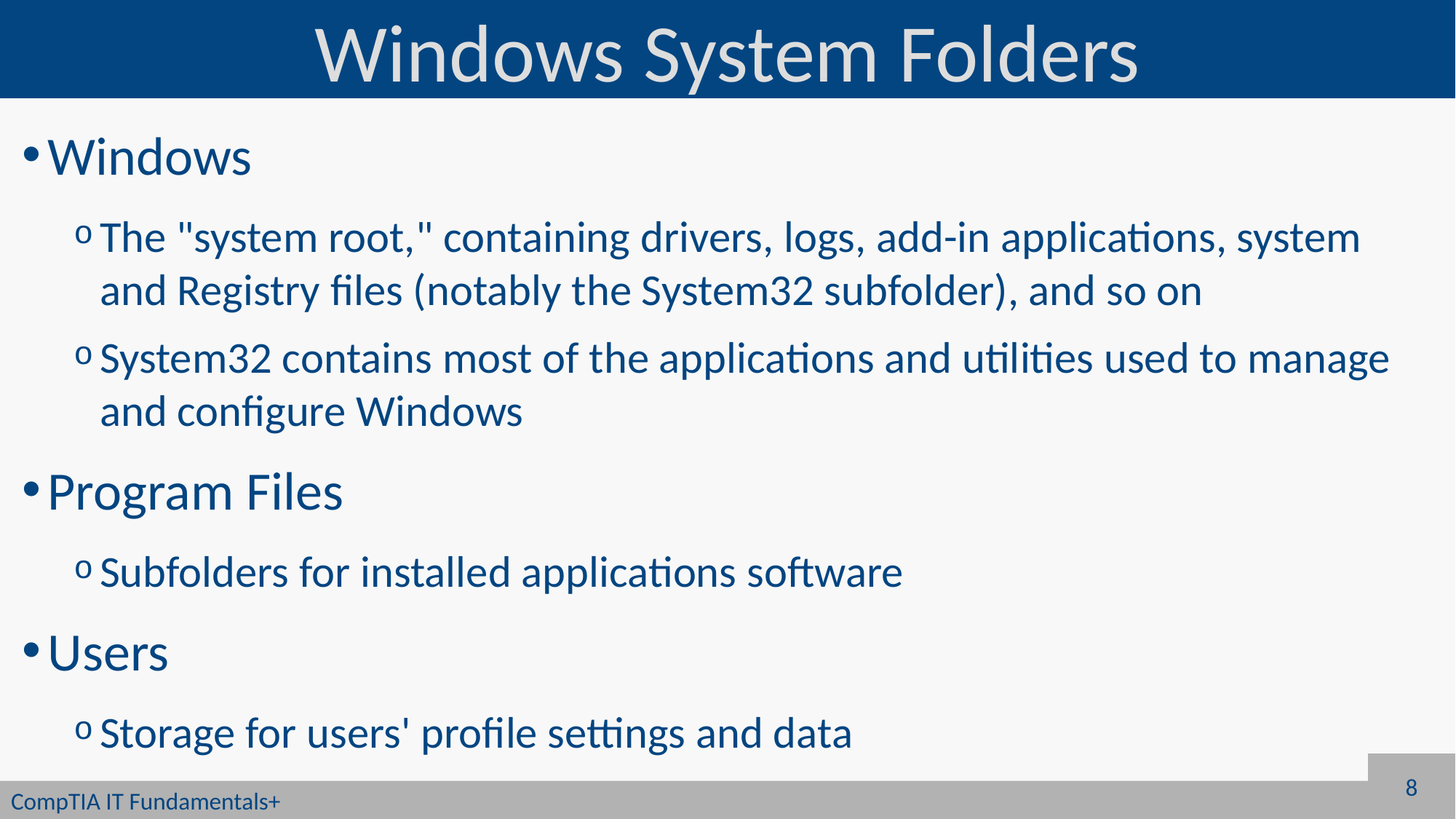

# Windows System Folders
Windows
The "system root," containing drivers, logs, add-in applications, system and Registry files (notably the System32 subfolder), and so on
System32 contains most of the applications and utilities used to manage and configure Windows
Program Files
Subfolders for installed applications software
Users
Storage for users' profile settings and data
8
CompTIA IT Fundamentals+